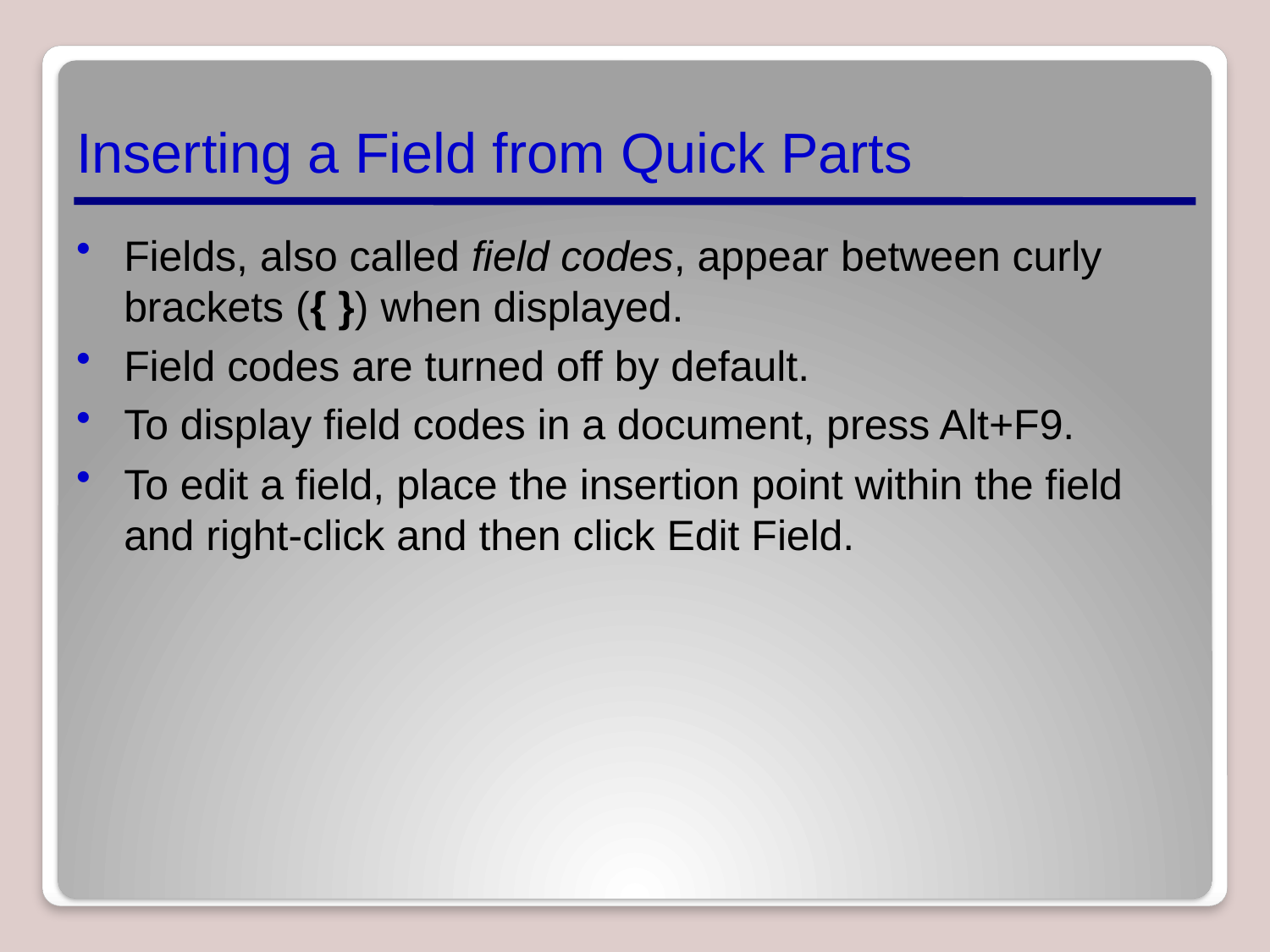

# Inserting a Field from Quick Parts
Fields, also called field codes, appear between curly brackets ({ }) when displayed.
Field codes are turned off by default.
To display field codes in a document, press Alt+F9.
To edit a field, place the insertion point within the field and right-click and then click Edit Field.